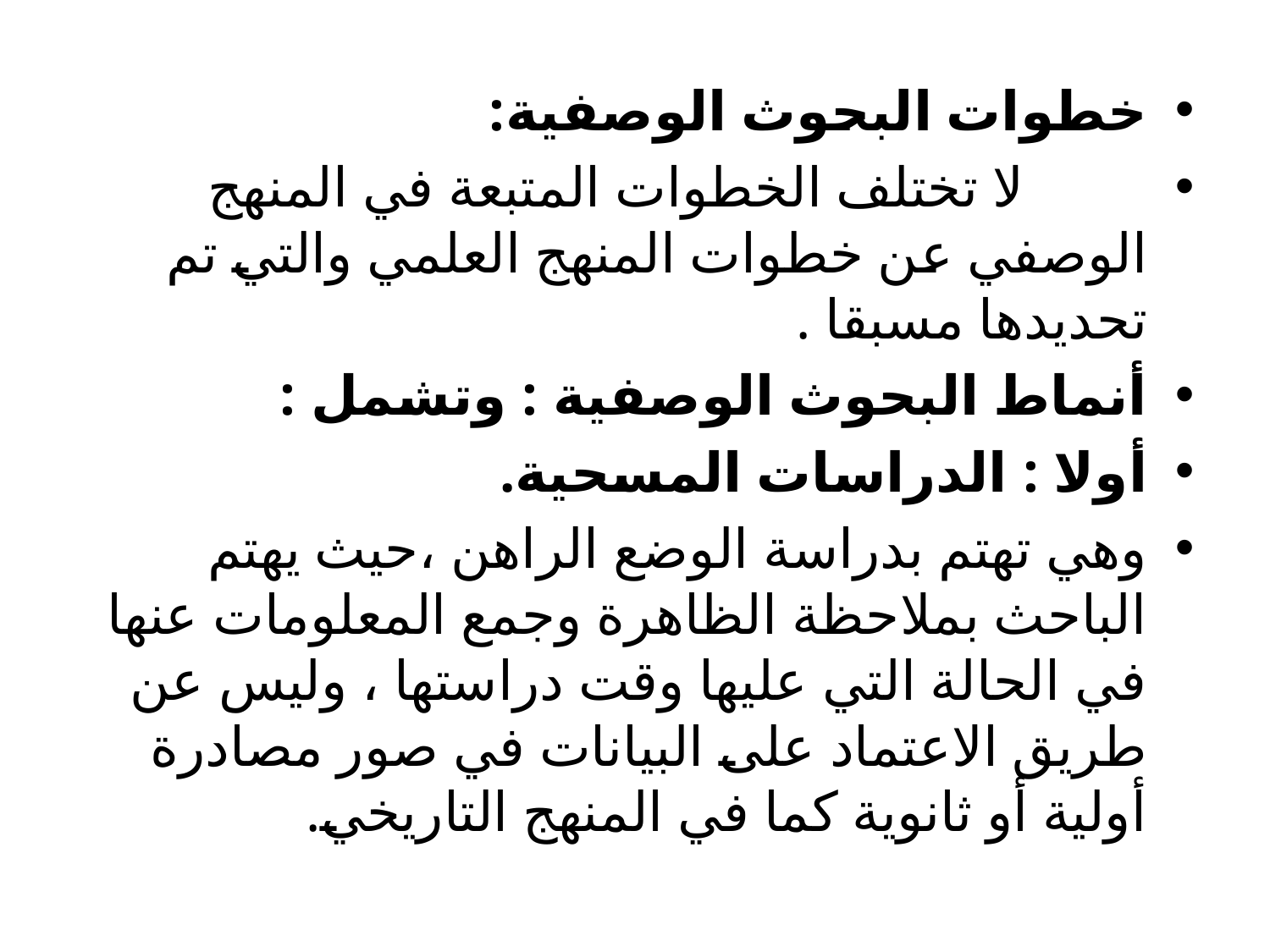

خطوات البحوث الوصفية:
		لا تختلف الخطوات المتبعة في المنهج الوصفي عن خطوات المنهج العلمي والتي تم تحديدها مسبقا .
أنماط البحوث الوصفية : وتشمل :
أولا : الدراسات المسحية.
	وهي تهتم بدراسة الوضع الراهن ،حيث يهتم الباحث بملاحظة الظاهرة وجمع المعلومات عنها في الحالة التي عليها وقت دراستها ، وليس عن طريق الاعتماد على البيانات في صور مصادرة أولية أو ثانوية كما في المنهج التاريخي.